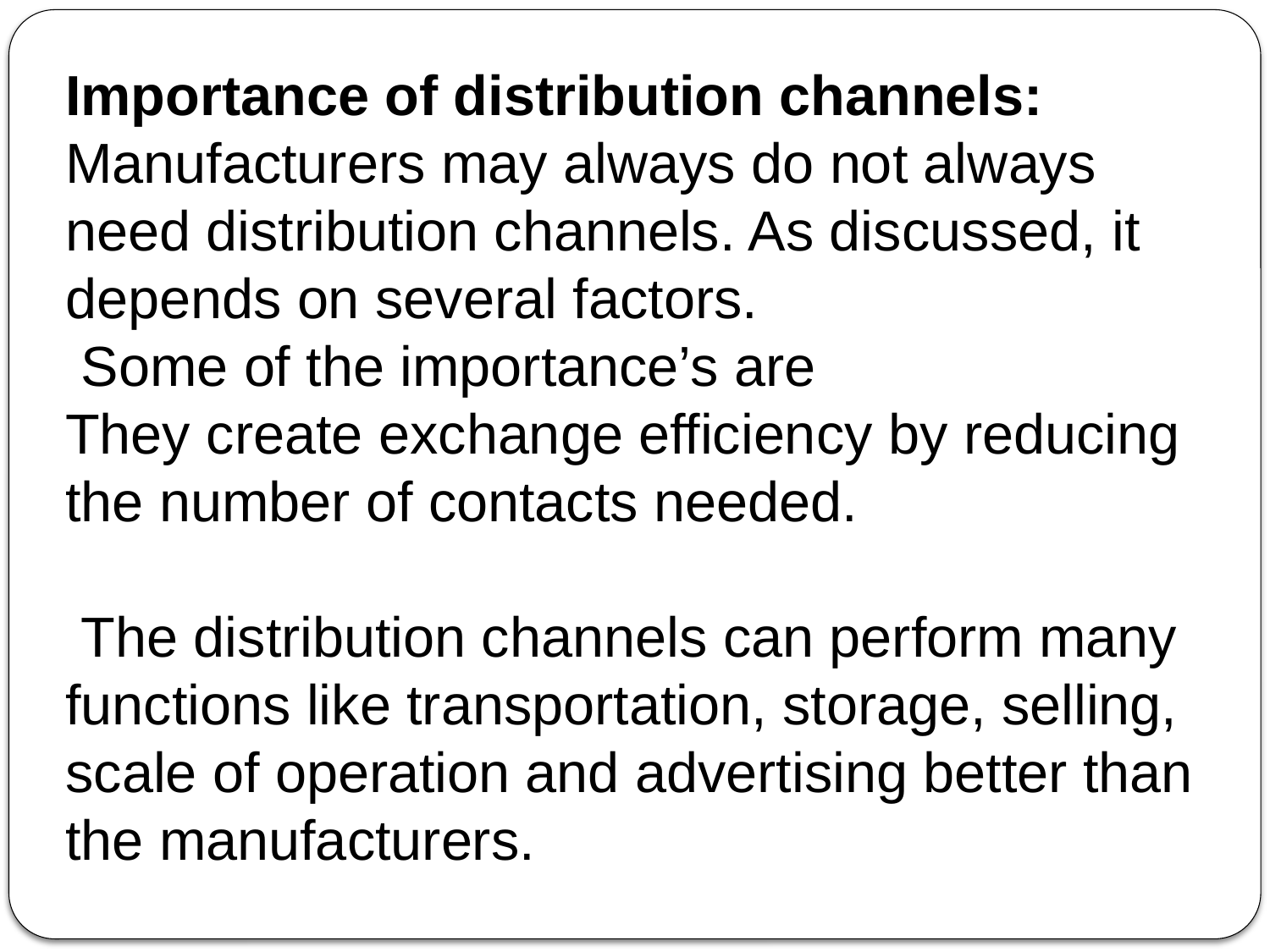

Importance of distribution channels:
Manufacturers may always do not always need distribution channels. As discussed, it depends on several factors.
 Some of the importance’s are
They create exchange efficiency by reducing the number of contacts needed.

 The distribution channels can perform many functions like transportation, storage, selling, scale of operation and advertising better than the manufacturers.